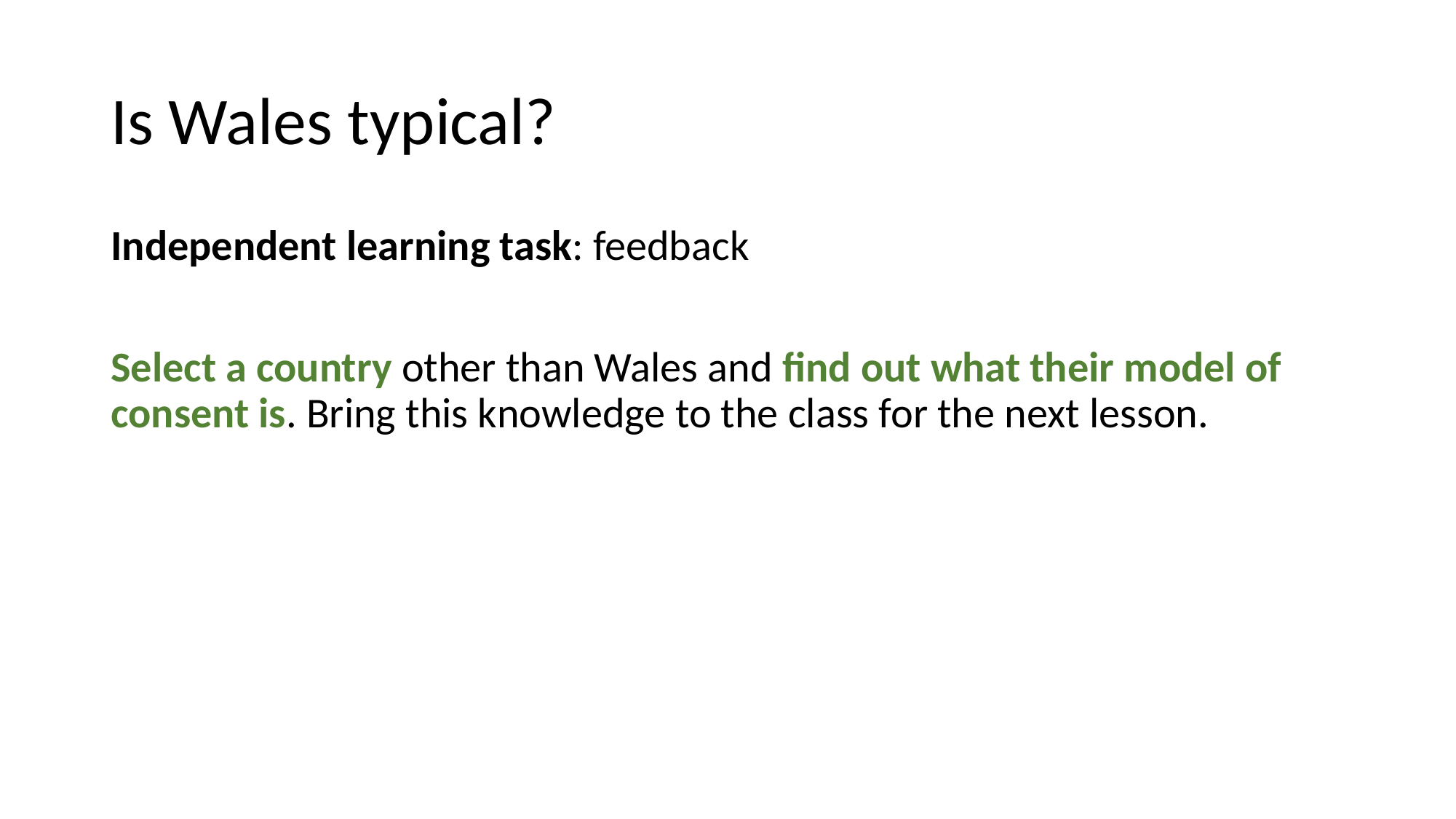

# Is Wales typical?
Independent learning task: feedback

Select a country other than Wales and find out what their model of consent is. Bring this knowledge to the class for the next lesson.